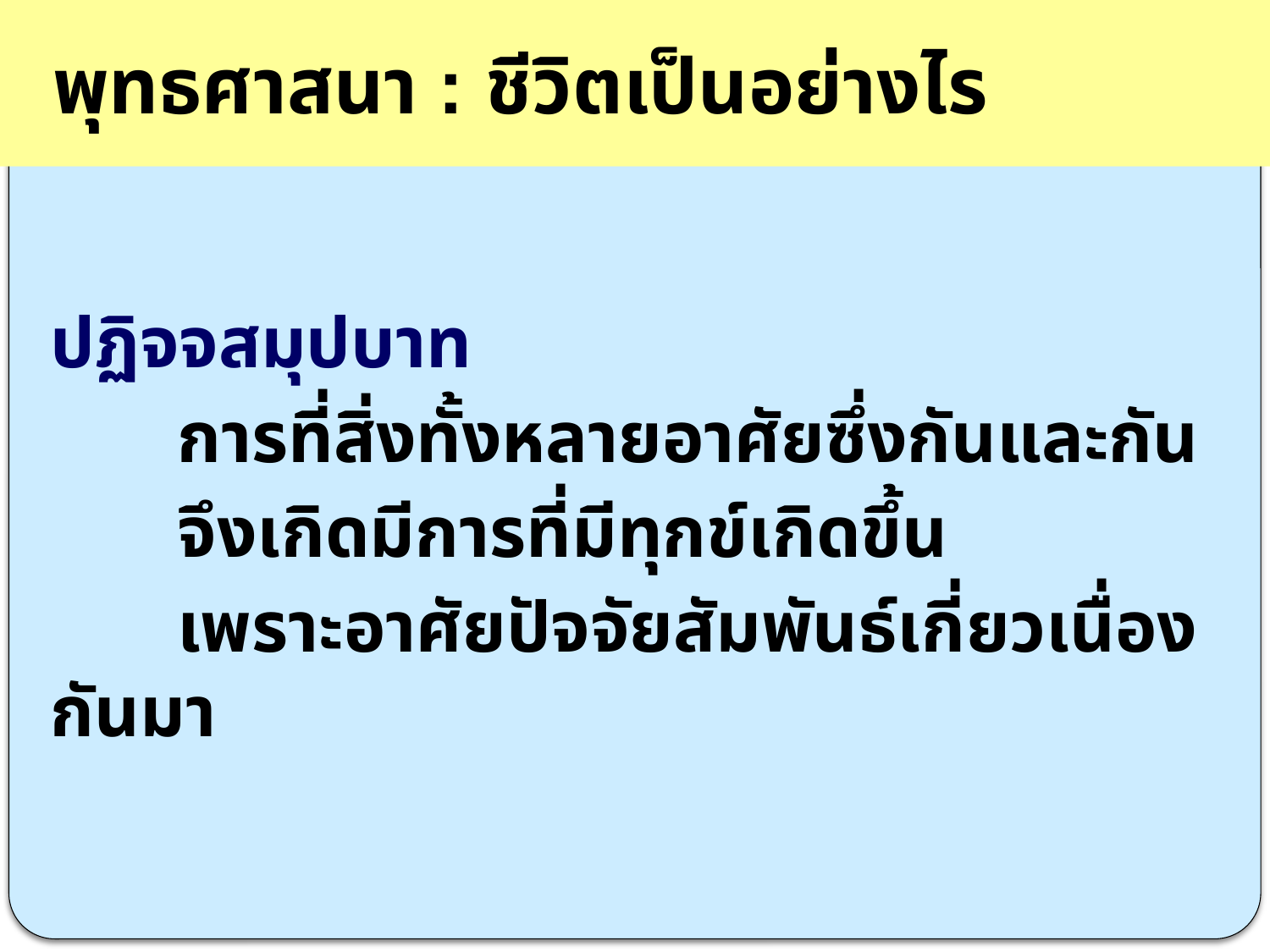

พุทธศาสนา : ชีวิตเป็นอย่างไร
  พุทธศาสนา : ชีวิตเป็นอย่างไร

	ปฏิจจสมุปบาท
		การที่สิ่งทั้งหลายอาศัยซึ่งกันและกัน
		จึงเกิดมีการที่มีทุกข์เกิดขึ้น
		เพราะอาศัยปัจจัยสัมพันธ์เกี่ยวเนื่องกันมา